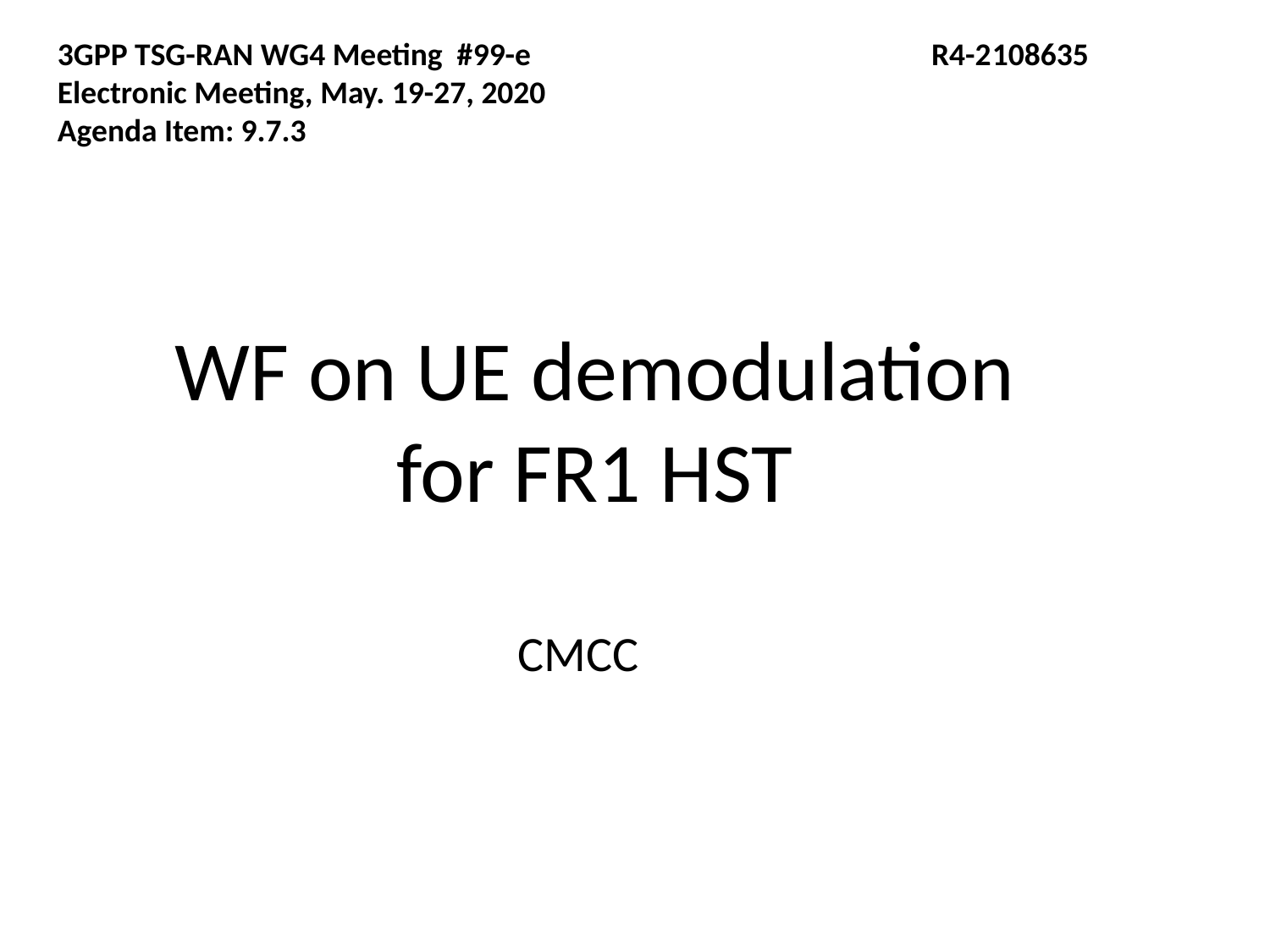

3GPP TSG-RAN WG4 Meeting  #99-e	                                                   R4-2108635
Electronic Meeting, May. 19-27, 2020
Agenda Item: 9.7.3
WF on UE demodulation for FR1 HST
CMCC